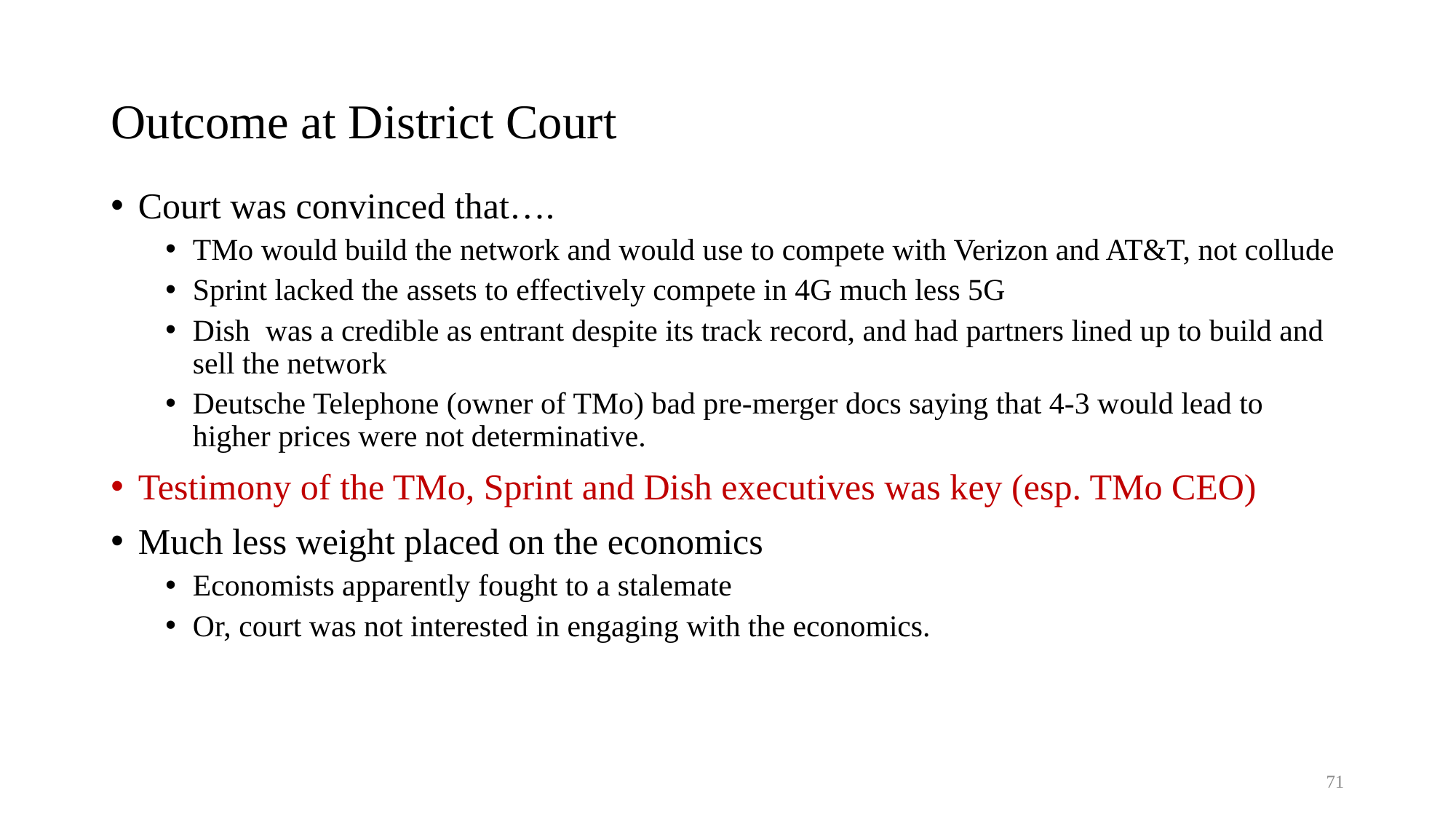

# Outcome at District Court
Court was convinced that….
TMo would build the network and would use to compete with Verizon and AT&T, not collude
Sprint lacked the assets to effectively compete in 4G much less 5G
Dish  was a credible as entrant despite its track record, and had partners lined up to build and sell the network
Deutsche Telephone (owner of TMo) bad pre-merger docs saying that 4-3 would lead to higher prices were not determinative.
Testimony of the TMo, Sprint and Dish executives was key (esp. TMo CEO)
Much less weight placed on the economics
Economists apparently fought to a stalemate
Or, court was not interested in engaging with the economics.
71